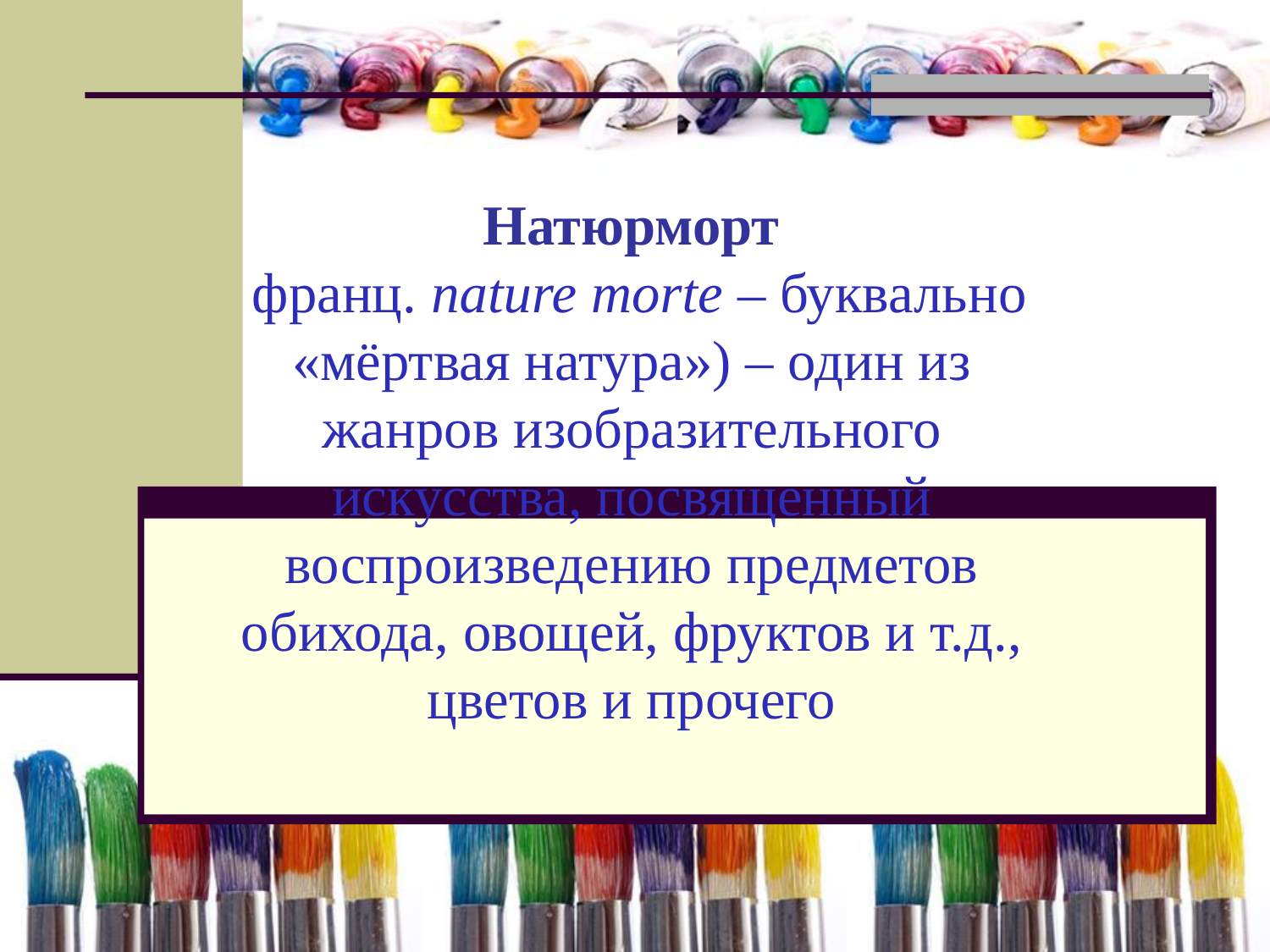

: Натюрмортот
 франц. nature morte – буквально «мёртвая натура») – один из жанров изобразительного искусства, посвященный воспроизведению предметов обихода, овощей, фруктов и т.д., цветов и прочего